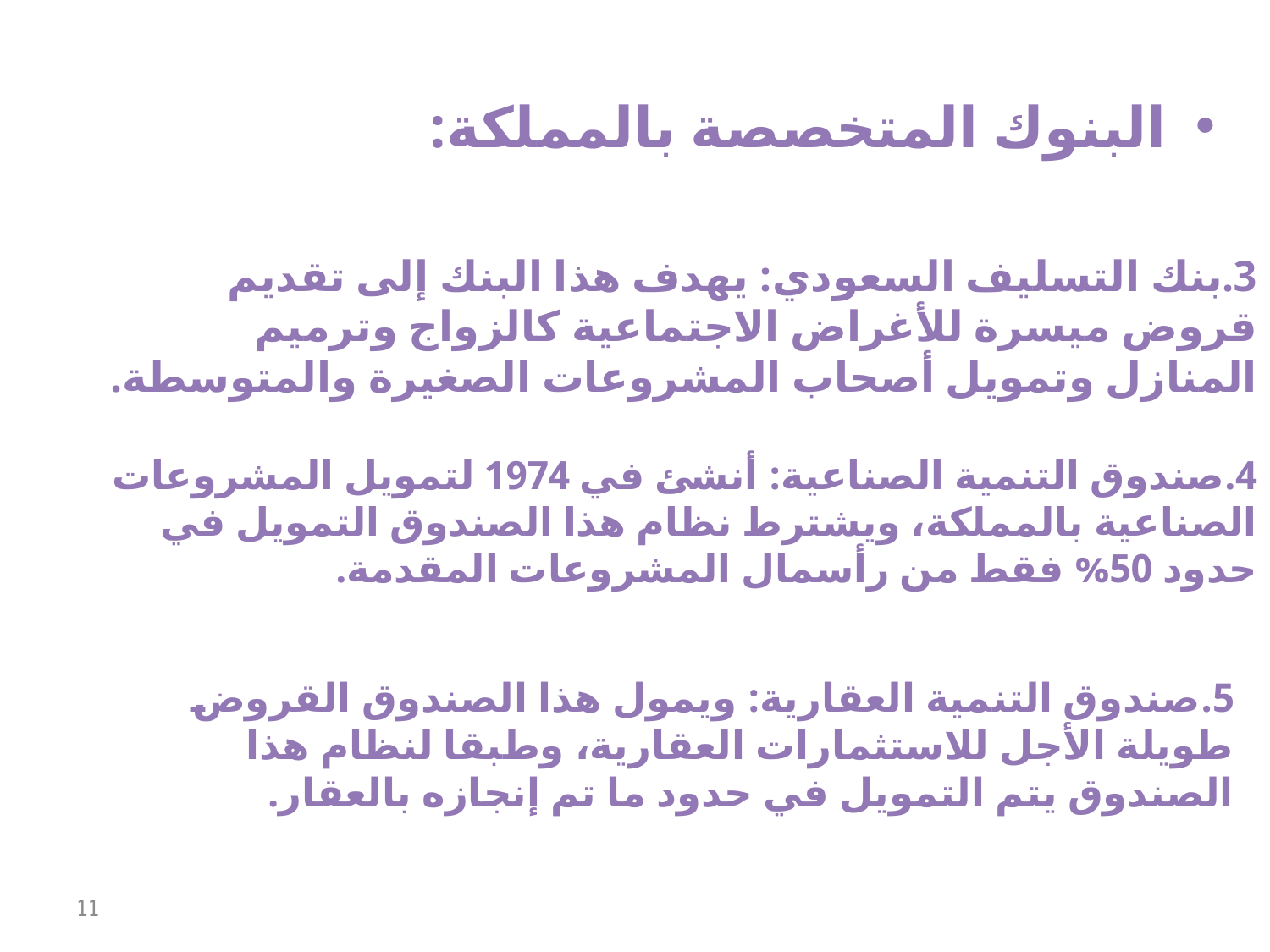

البنوك المتخصصة بالمملكة:
3.	بنك التسليف السعودي: يهدف هذا البنك إلى تقديم قروض ميسرة للأغراض الاجتماعية كالزواج وترميم المنازل وتمويل أصحاب المشروعات الصغيرة والمتوسطة.

4.	صندوق التنمية الصناعية: أنشئ في 1974 لتمويل المشروعات الصناعية بالمملكة، ويشترط نظام هذا الصندوق التمويل في حدود 50% فقط من رأسمال المشروعات المقدمة.
5.	صندوق التنمية العقارية: ويمول هذا الصندوق القروض طويلة الأجل للاستثمارات العقارية، وطبقا لنظام هذا الصندوق يتم التمويل في حدود ما تم إنجازه بالعقار.
11